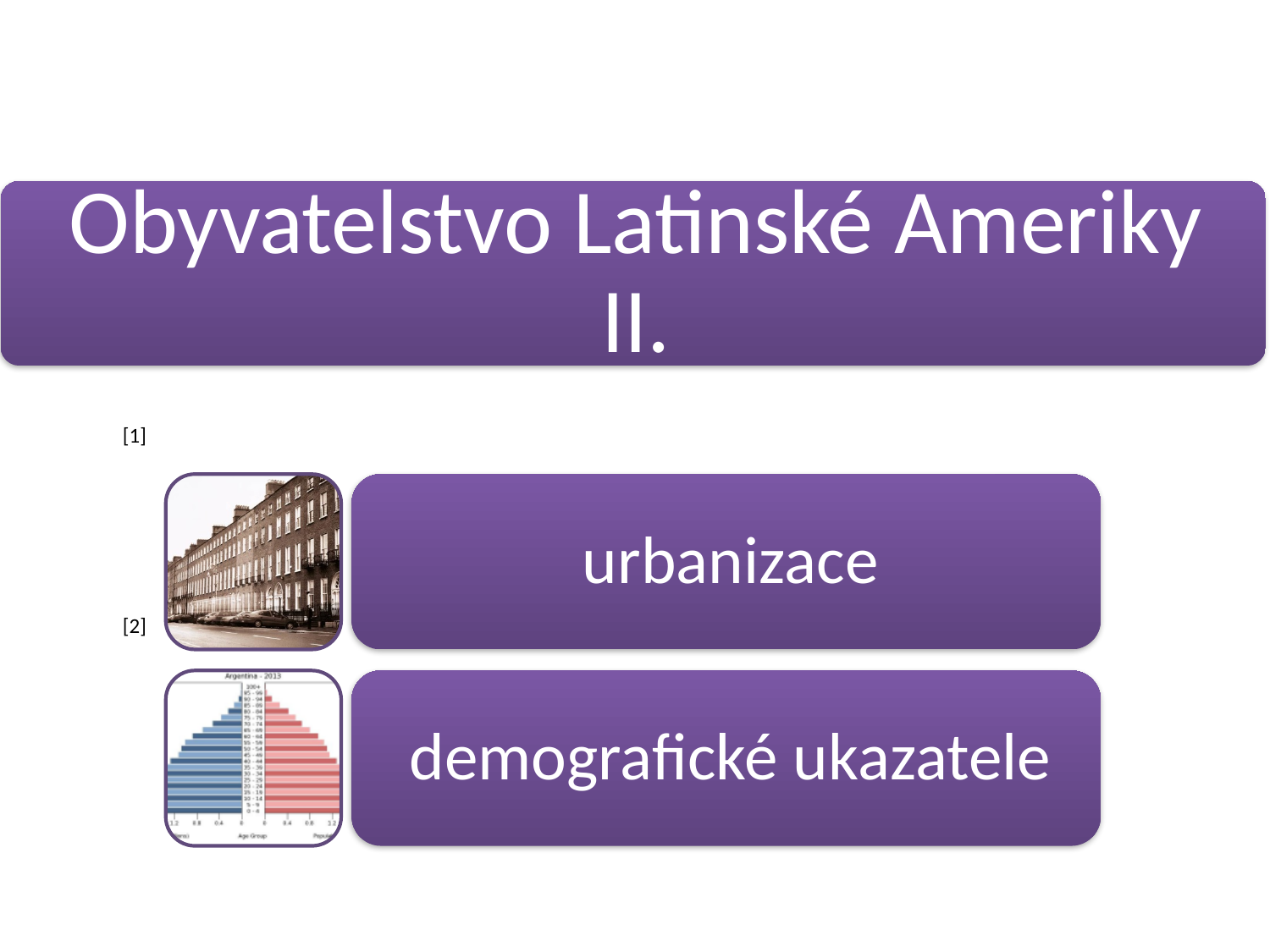

Obyvatelstvo Latinské Ameriky II.
urbanizace
demografické ukazatele
#
[1]
[2]